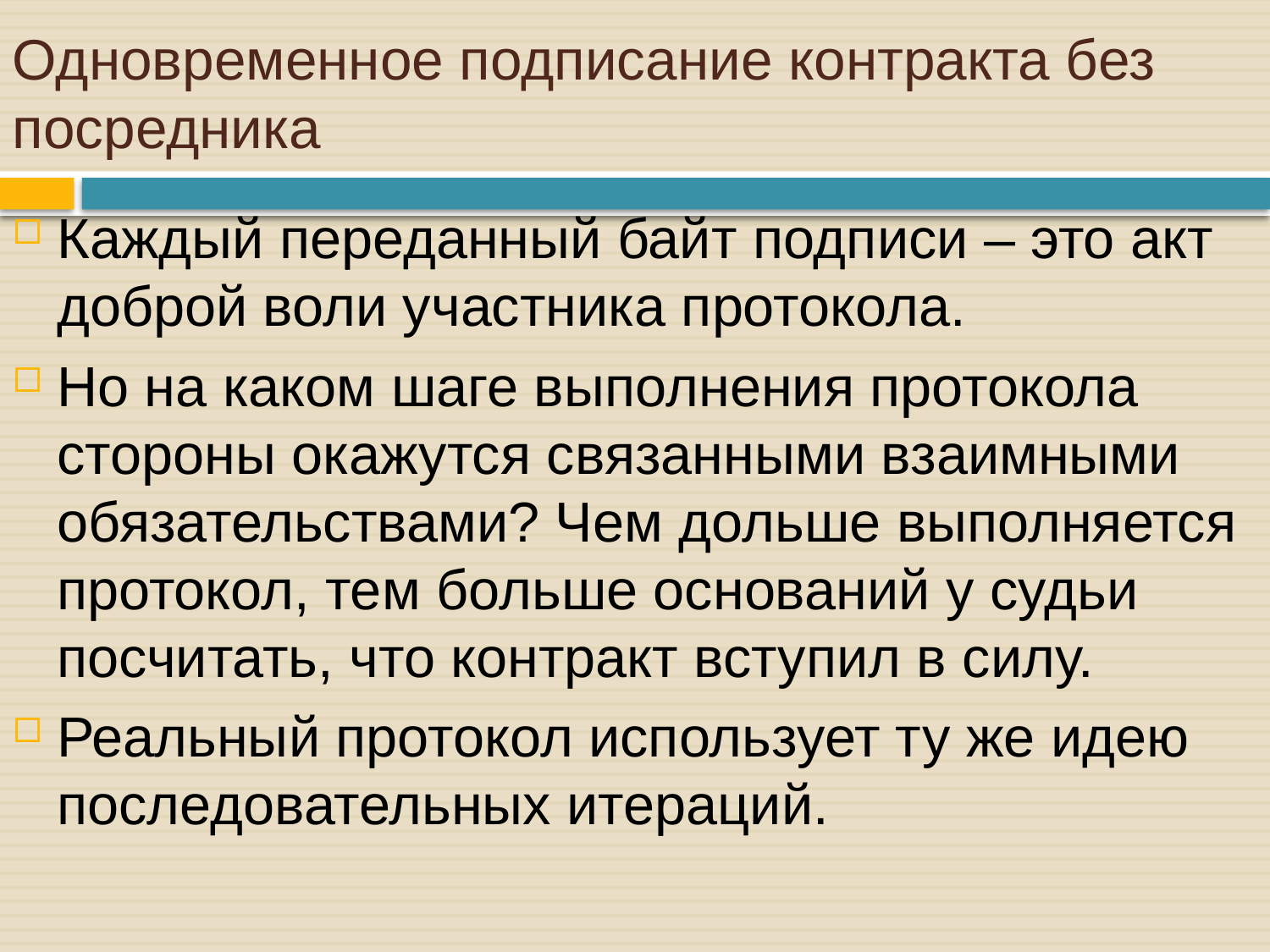

# Одновременное подписание контракта без посредника
Каждый переданный байт подписи – это акт доброй воли участника протокола.
Но на каком шаге выполнения протокола стороны окажутся связанными взаимными обязательствами? Чем дольше выполняется протокол, тем больше оснований у судьи посчитать, что контракт вступил в силу.
Реальный протокол использует ту же идею последовательных итераций.